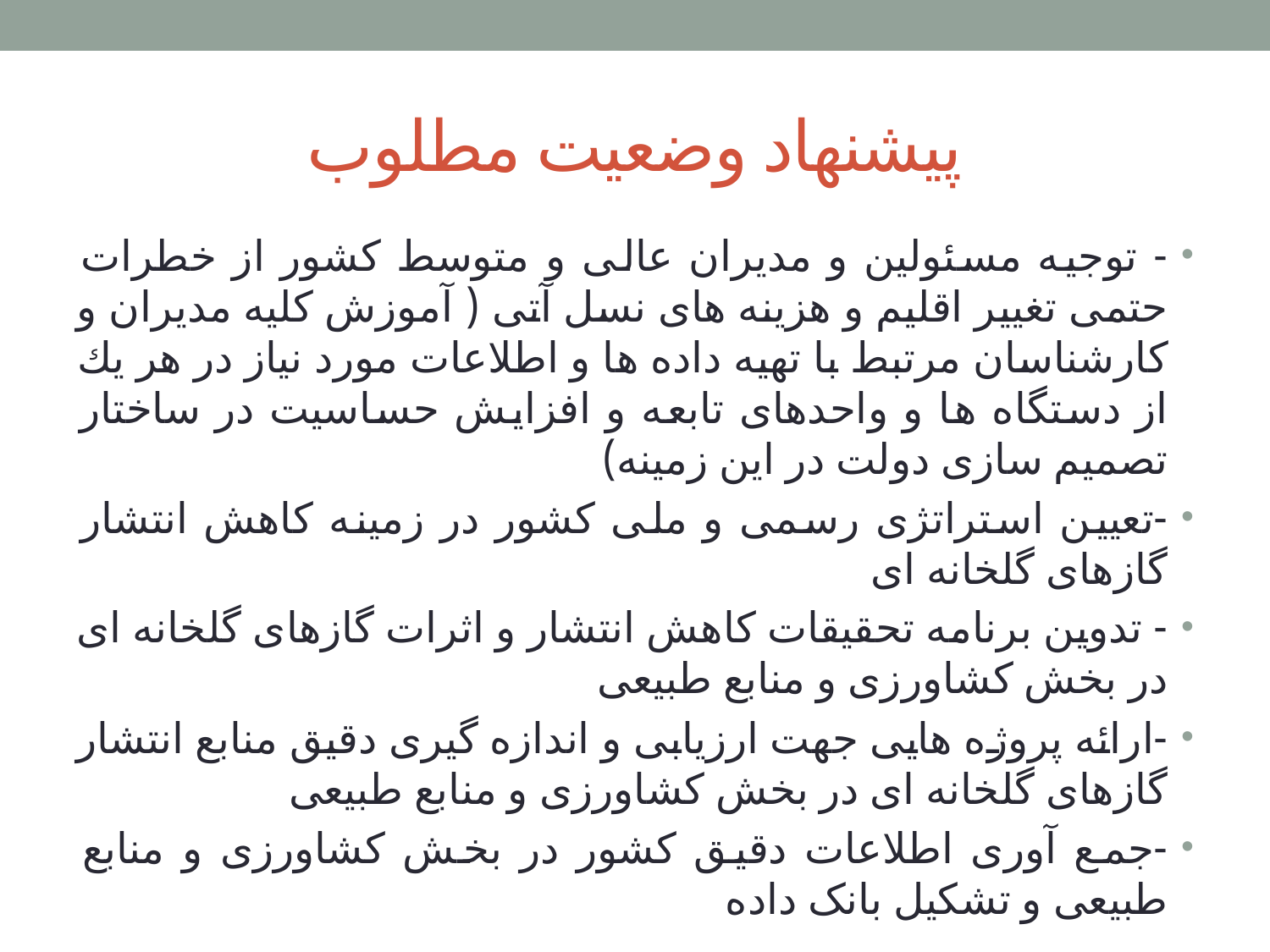

# پیشنهاد وضعیت مطلوب
- توجیه مسئولین و مدیران عالی و متوسط کشور از خطرات حتمی تغییر اقلیم و هزینه های نسل آتی ( آموزش کلیه مديران و کارشناسان مرتبط با تهیه داده ها و اطلاعات مورد نیاز در هر يك از دستگاه ها و واحدهای تابعه و افزايش حساسیت در ساختار تصمیم سازی دولت در اين زمینه)
-تعیین استراتژی رسمی و ملی کشور در زمینه کاهش انتشار گازهای گلخانه ای
- تدوین برنامه تحقیقات کاهش انتشار و اثرات گازهای گلخانه ای در بخش کشاورزی و منابع طبیعی
-ارائه پروژه هایی جهت ارزیابی و اندازه گیری دقیق منابع انتشار گازهای گلخانه ای در بخش کشاورزی و منابع طبیعی
-جمع آوری اطلاعات دقیق کشور در بخش کشاورزی و منابع طبیعی و تشکیل بانک داده